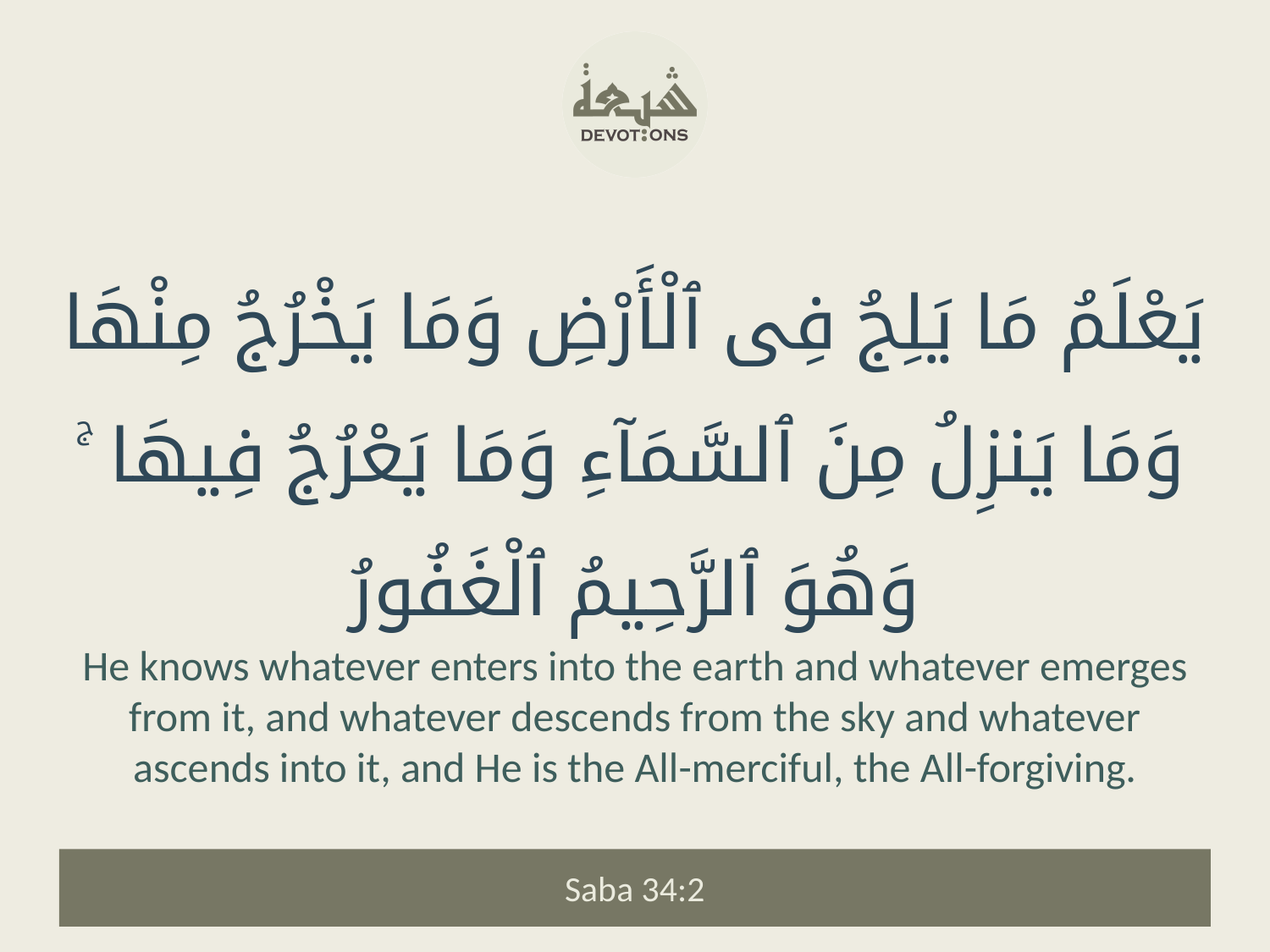

يَعْلَمُ مَا يَلِجُ فِى ٱلْأَرْضِ وَمَا يَخْرُجُ مِنْهَا وَمَا يَنزِلُ مِنَ ٱلسَّمَآءِ وَمَا يَعْرُجُ فِيهَا ۚ وَهُوَ ٱلرَّحِيمُ ٱلْغَفُورُ
He knows whatever enters into the earth and whatever emerges from it, and whatever descends from the sky and whatever ascends into it, and He is the All-merciful, the All-forgiving.
Saba 34:2